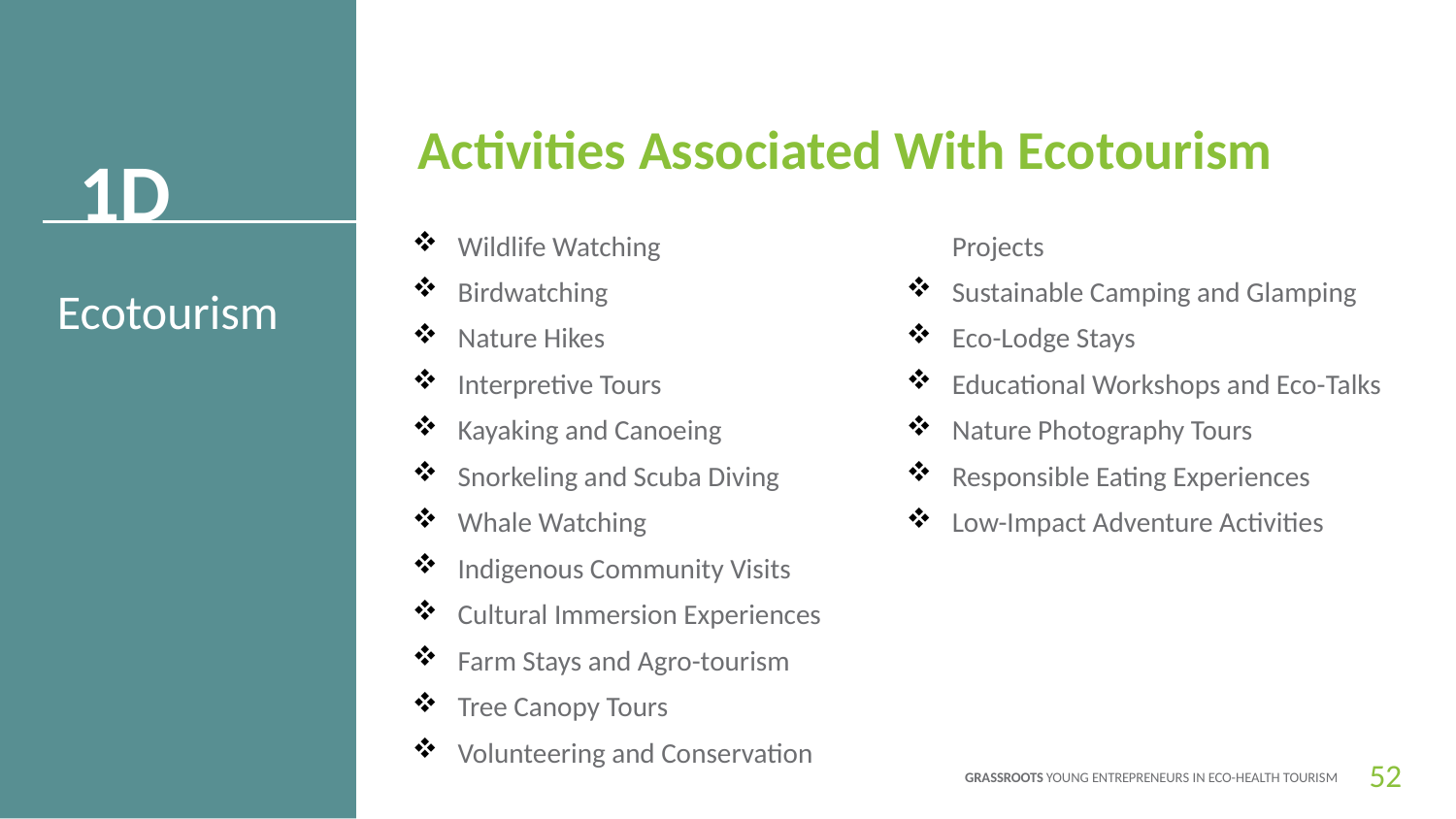

Activities Associated With Ecotourism
1D
Wildlife Watching
Birdwatching
Nature Hikes
Interpretive Tours
Kayaking and Canoeing
Snorkeling and Scuba Diving
Whale Watching
Indigenous Community Visits
Cultural Immersion Experiences
Farm Stays and Agro-tourism
Tree Canopy Tours
Volunteering and Conservation Projects
Sustainable Camping and Glamping
Eco-Lodge Stays
Educational Workshops and Eco-Talks
Nature Photography Tours
Responsible Eating Experiences
Low-Impact Adventure Activities

Ecotourism
52